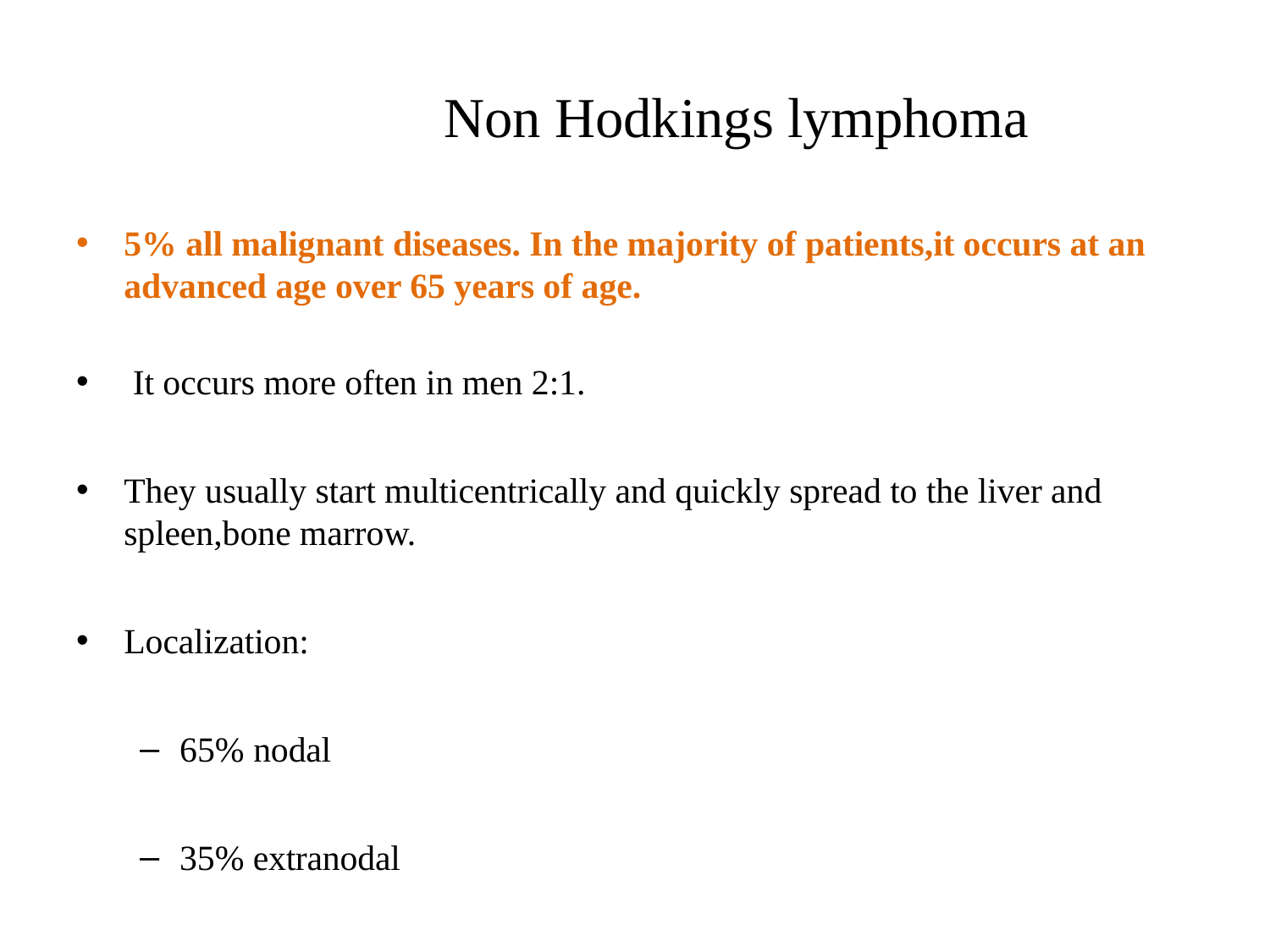

# Non Hodkings lymphoma
5% all malignant diseases. In the majority of patients,it occurs at an advanced age over 65 years of age.

 It occurs more often in men 2:1.

They usually start multicentrically and quickly spread to the liver and spleen,bone marrow.

Localization:

65% nodal

35% еxtranodal